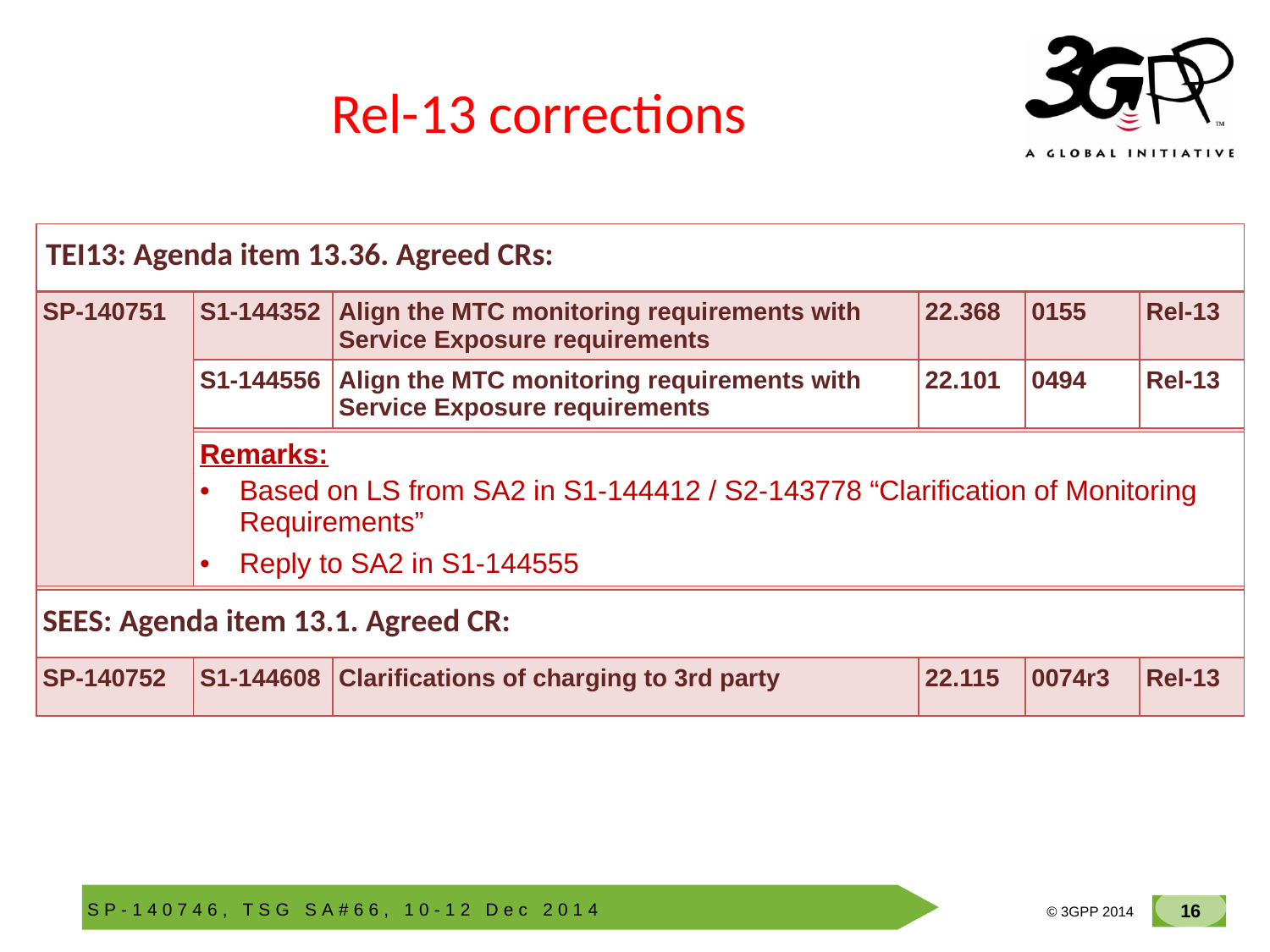

# Rel-13 corrections
| TEI13: Agenda item 13.36. Agreed CRs: |  |  |  |  |  |
| --- | --- | --- | --- | --- | --- |
| SP-140751 | S1-144352 | Align the MTC monitoring requirements with Service Exposure requirements | 22.368 | 0155 | Rel-13 |
|  | S1-144556 | Align the MTC monitoring requirements with Service Exposure requirements | 22.101 | 0494 | Rel-13 |
|  |  |  |  |  |  |
|  | Remarks: Based on LS from SA2 in S1-144412 / S2-143778 “Clarification of Monitoring Requirements” Reply to SA2 in S1-144555 |  |  |  |  |
|  |  |  |  |  |  |
| SEES: Agenda item 13.1. Agreed CR: |  |  |  |  |  |
| SP-140752 | S1-144608 | Clarifications of charging to 3rd party | 22.115 | 0074r3 | Rel-13 |